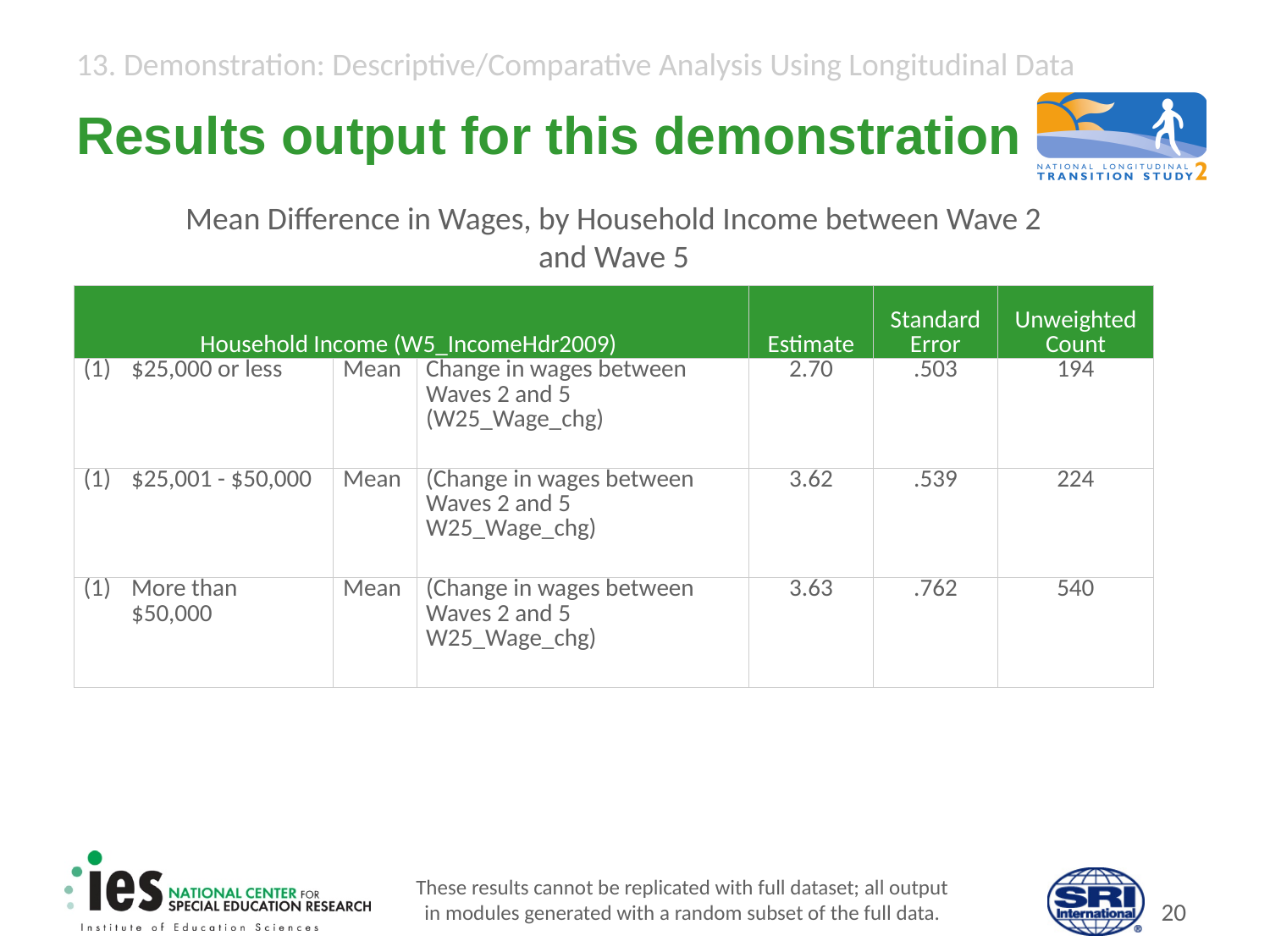

Results output for this demonstration
# Mean Difference in Wages, by Household Income between Wave 2 and Wave 5
| Household Income (W5\_IncomeHdr2009) |  |  | Estimate | Standard Error | Unweighted Count |
| --- | --- | --- | --- | --- | --- |
| $25,000 or less | Mean | Change in wages between Waves 2 and 5 (W25\_Wage\_chg) | 2.70 | .503 | 194 |
| $25,001 - $50,000 | Mean | (Change in wages between Waves 2 and 5 W25\_Wage\_chg) | 3.62 | .539 | 224 |
| More than $50,000 | Mean | (Change in wages between Waves 2 and 5 W25\_Wage\_chg) | 3.63 | .762 | 540 |
These results cannot be replicated with full dataset; all output
in modules generated with a random subset of the full data.
20